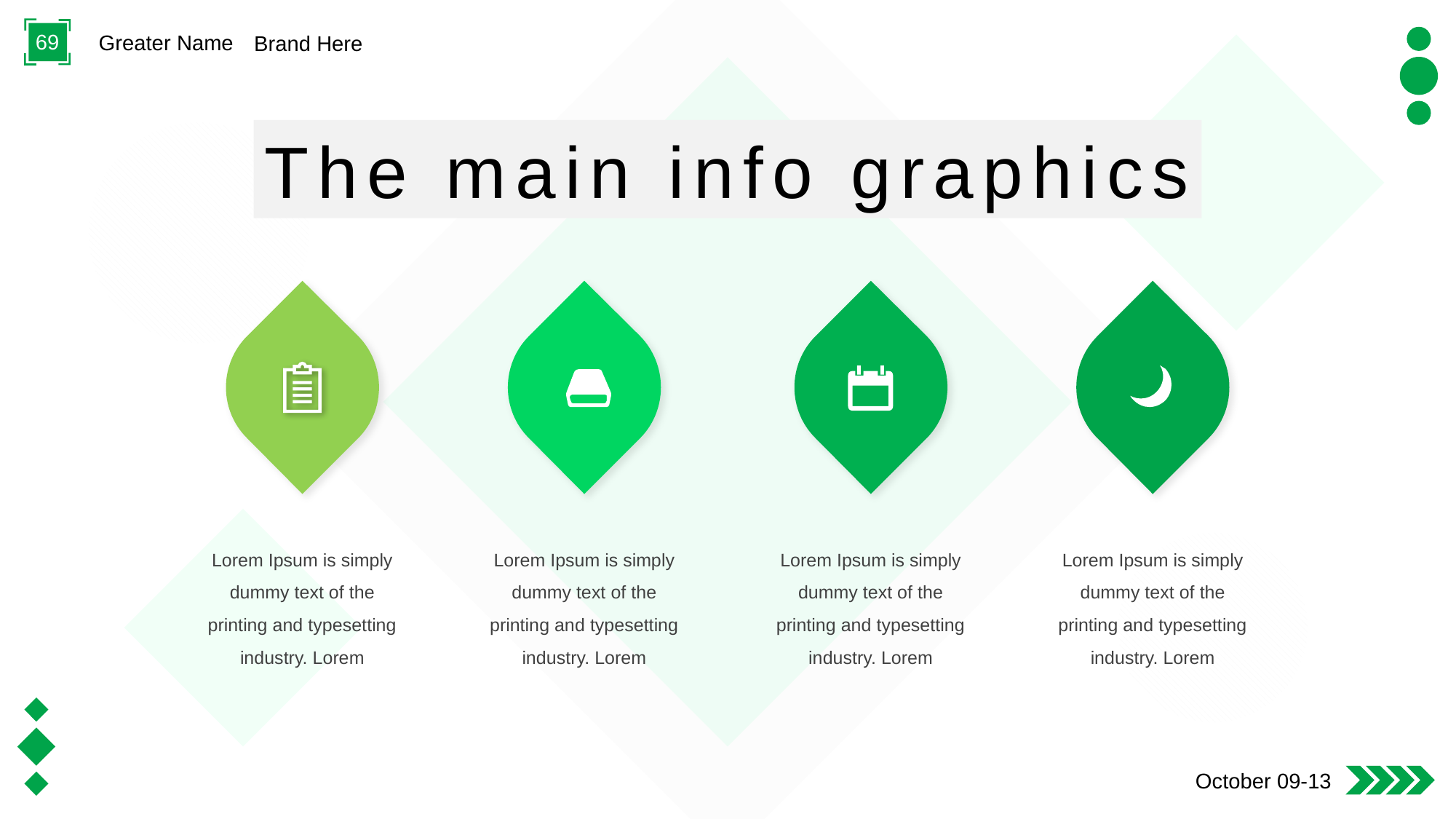

69
Greater Name
Brand Here

The main info graphics

Lorem Ipsum is simply dummy text of the printing and typesetting industry. Lorem
Lorem Ipsum is simply dummy text of the printing and typesetting industry. Lorem
Lorem Ipsum is simply dummy text of the printing and typesetting industry. Lorem
Lorem Ipsum is simply dummy text of the printing and typesetting industry. Lorem

October 09-13